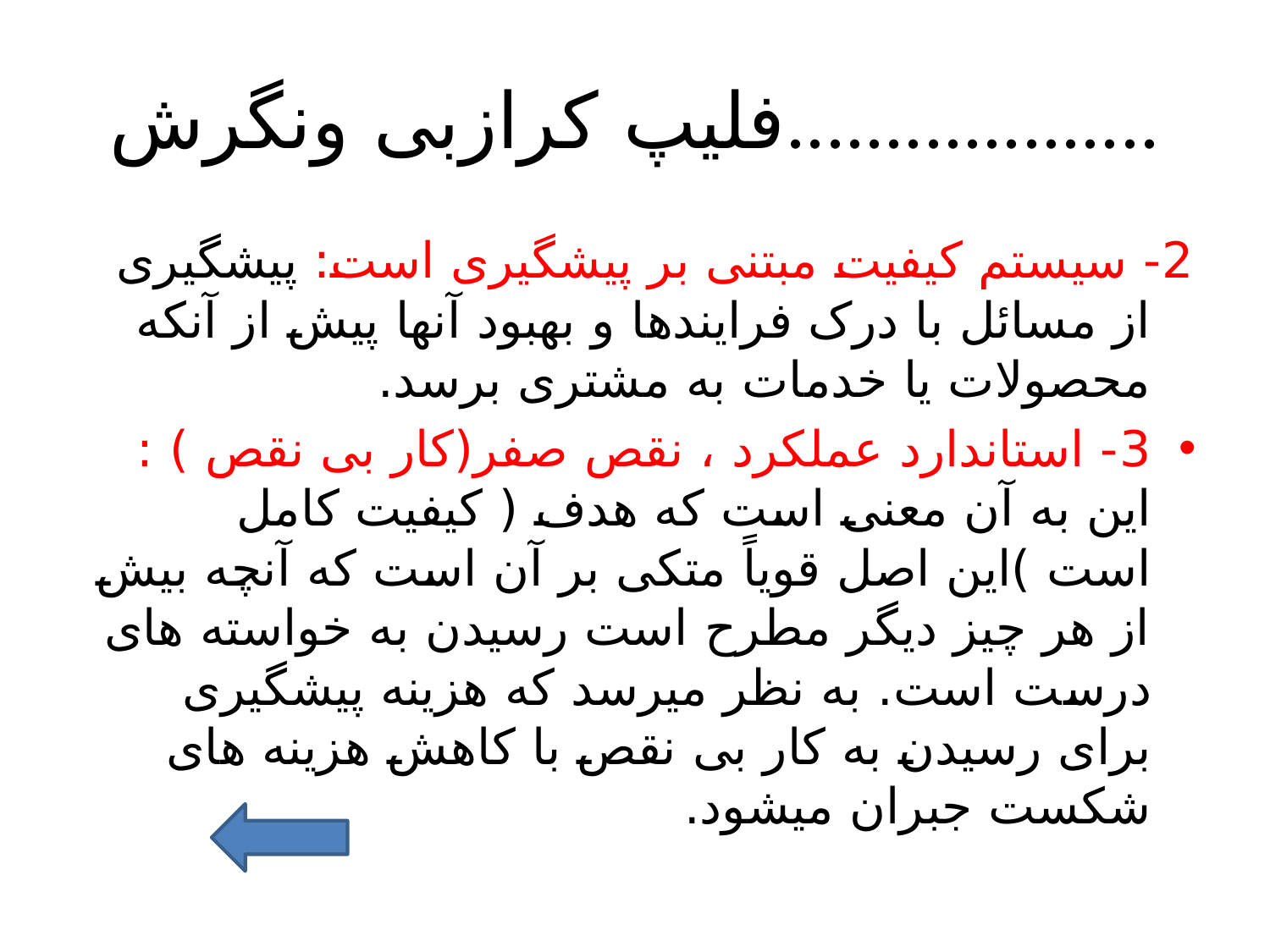

# فلیپ کرازبی ونگرش...................
2- سیستم کیفیت مبتنی بر پیشگیری است: پیشگیری از مسائل با درک فرایندها و بهبود آنها پیش از آنکه محصولات یا خدمات به مشتری برسد.
3- استاندارد عملکرد ، نقص صفر(کار بی نقص ) : این به آن معنی است که هدف ( کیفیت کامل است )این اصل قویاً متکی بر آن است که آنچه بیش از هر چیز دیگر مطرح است رسیدن به خواسته های درست است. به نظر میرسد که هزینه پیشگیری برای رسیدن به کار بی نقص با کاهش هزینه های شکست جبران میشود.